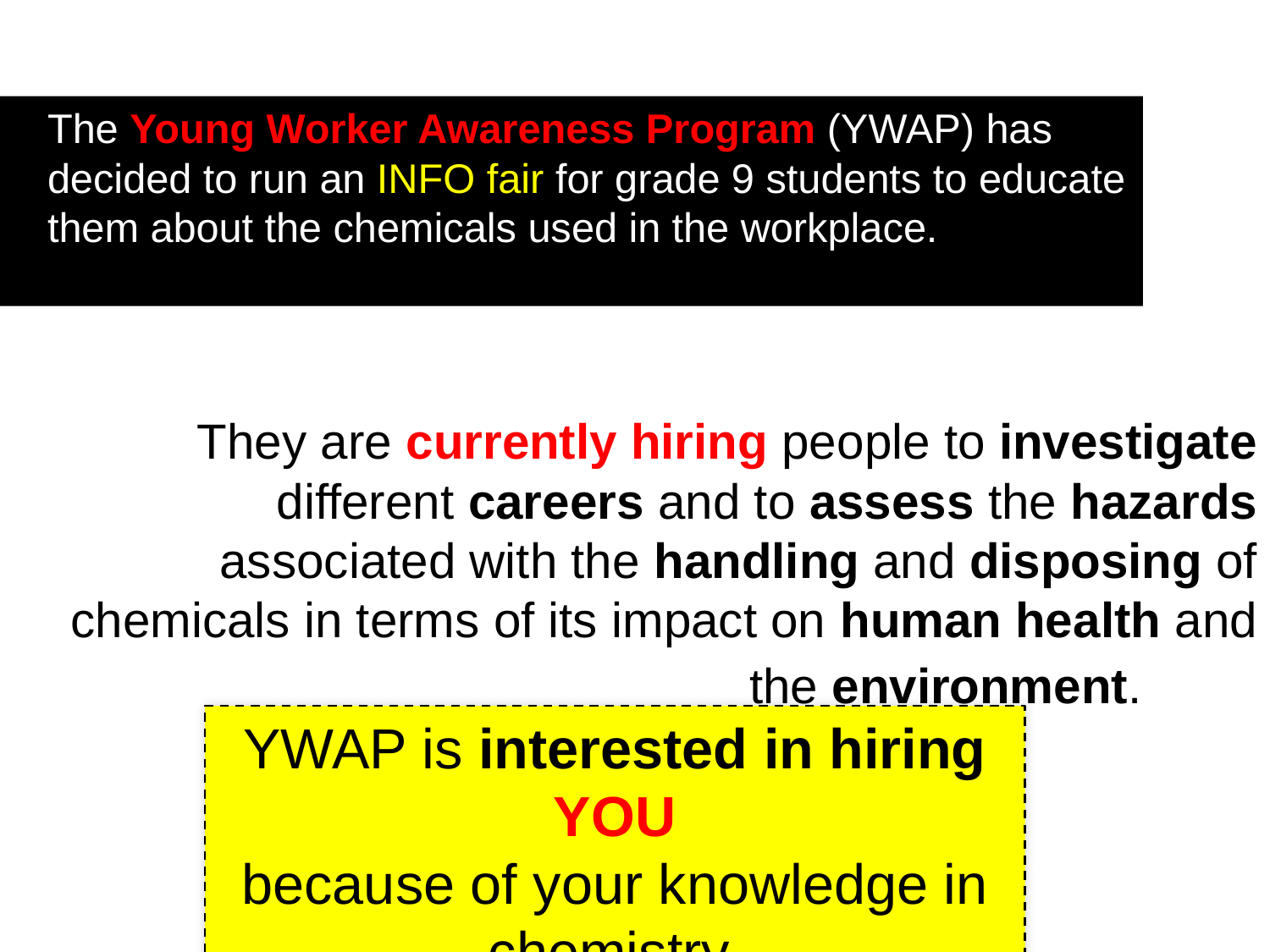

The Young Worker Awareness Program (YWAP) has decided to run an INFO fair for grade 9 students to educate them about the chemicals used in the workplace.
	They are currently hiring people to investigate different careers and to assess the hazards associated with the handling and disposing of chemicals in terms of its impact on human health and the environment.
YWAP is interested in hiring YOU
because of your knowledge in chemistry.